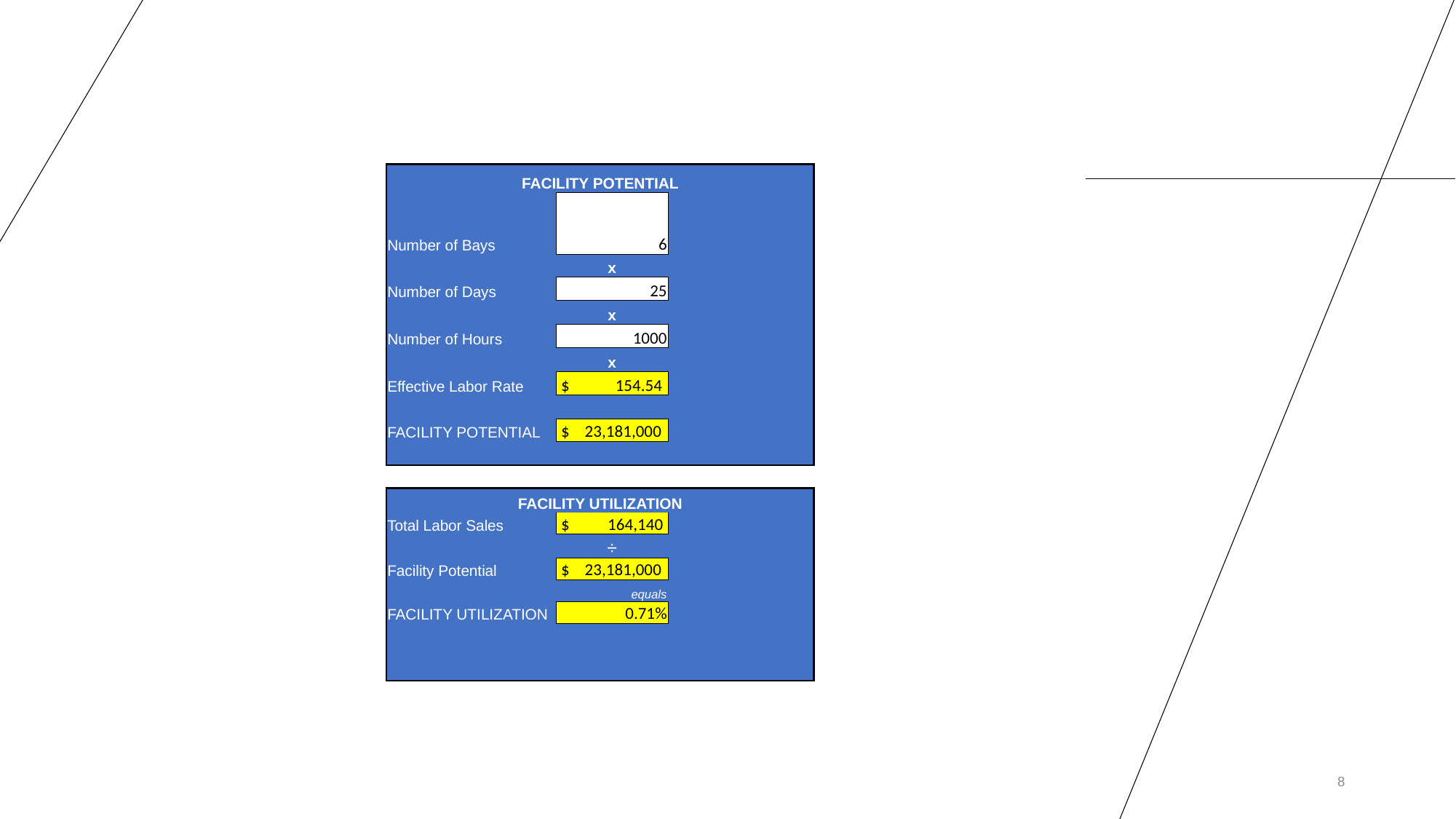

#
| FACILITY POTENTIAL |  |  |  |
| --- | --- | --- | --- |
| Number of Bays | 6 |  |  |
|  | x |  |  |
| Number of Days | 25 |  |  |
|  | x |  |  |
| Number of Hours | 1000 |  |  |
|  | x |  |  |
| Effective Labor Rate | $ 154.54 |  |  |
|  |  |  |  |
| FACILITY POTENTIAL | $ 23,181,000 |  |  |
|  |  |  |  |
|  |  |  |  |
| FACILITY UTILIZATION |  |  |  |
| Total Labor Sales | $ 164,140 |  |  |
|  | ÷ |  |  |
| Facility Potential | $ 23,181,000 |  |  |
|  | equals |  |  |
| FACILITY UTILIZATION | 0.71% |  |  |
|  |  |  |  |
|  |  |  |  |
8